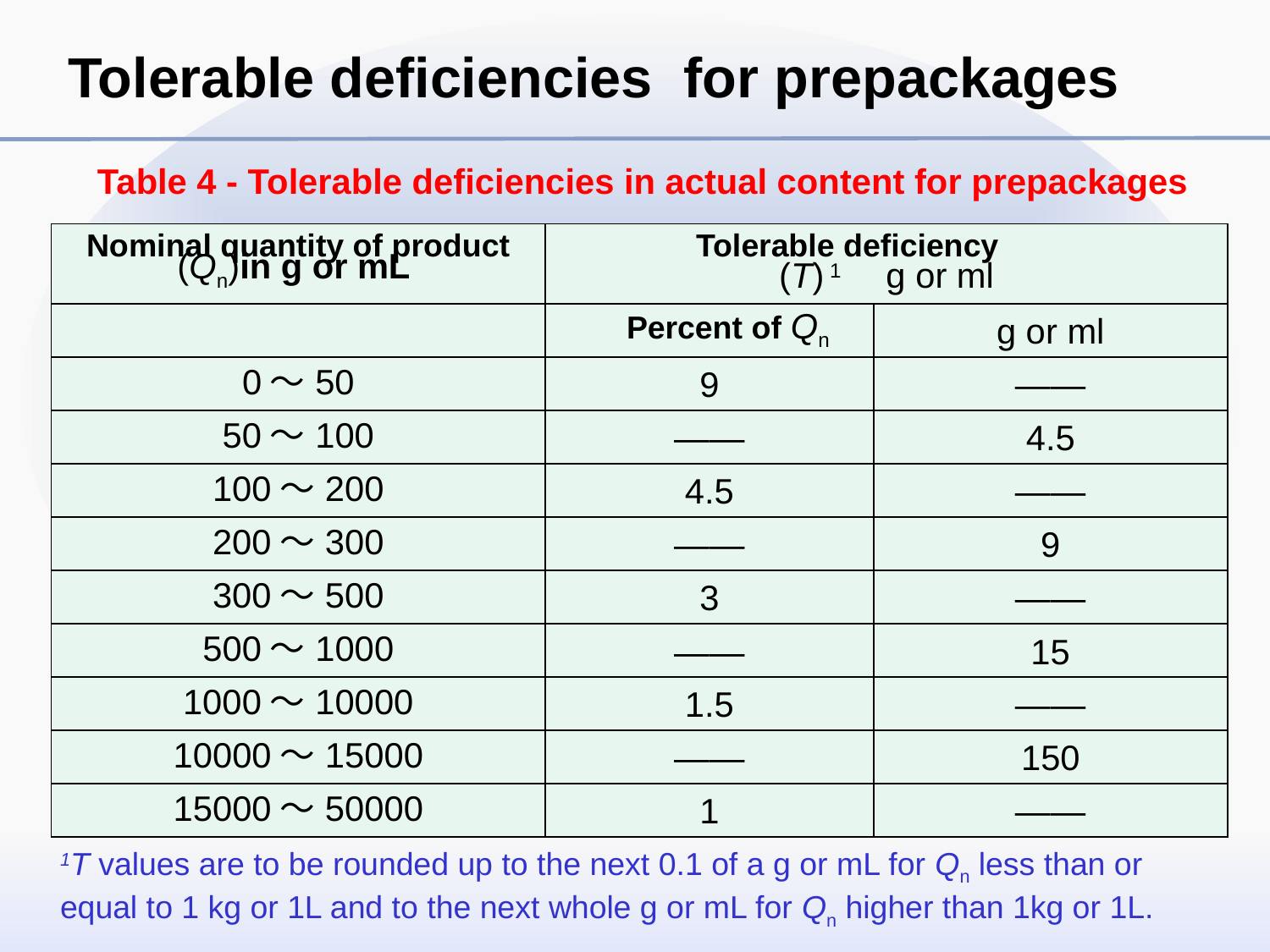

Tolerable deficiencies  for prepackages
Table 4 - Tolerable deficiencies in actual content for prepackages
| Nominal quantity of product (Qn)in g or mL | Tolerable deficiency (T) 1 g or ml |  |
| --- | --- | --- |
|  | Percent of Qn | g or ml |
| 0～50 | 9 | —— |
| 50～100 | —— | 4.5 |
| 100～200 | 4.5 | —— |
| 200～300 | —— | 9 |
| 300～500 | 3 | —— |
| 500～1000 | —— | 15 |
| 1000～10000 | 1.5 | —— |
| 10000～15000 | —— | 150 |
| 15000～50000 | 1 | —— |
1T values are to be rounded up to the next 0.1 of a g or mL for Qn less than or equal to 1 kg or 1L and to the next whole g or mL for Qn higher than 1kg or 1L.